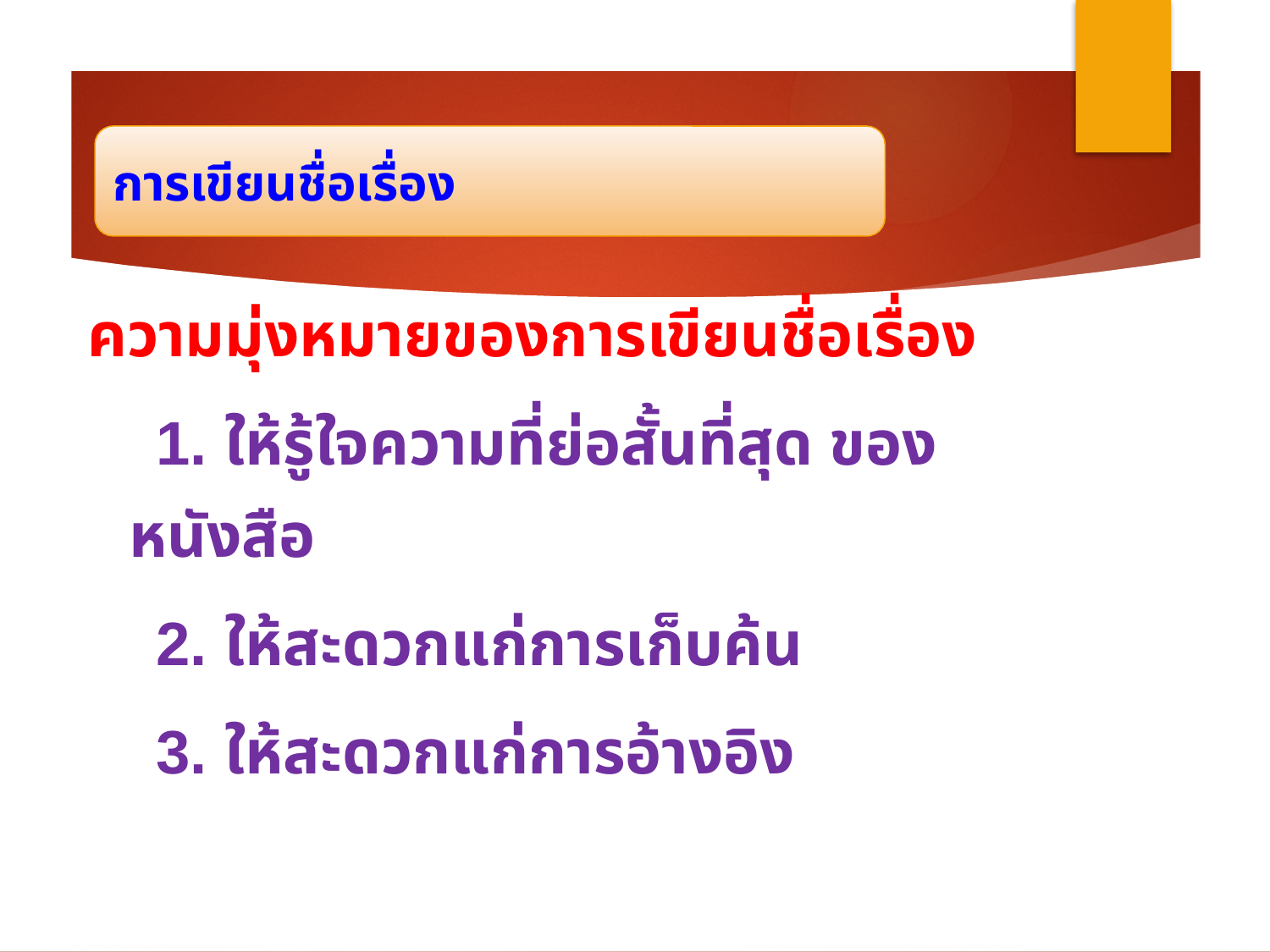

การเขียนชื่อเรื่อง
ความมุ่งหมายของการเขียนชื่อเรื่อง
    1. ให้รู้ใจความที่ย่อสั้นที่สุด ของหนังสือ
    2. ให้สะดวกแก่การเก็บค้น
    3. ให้สะดวกแก่การอ้างอิง

13